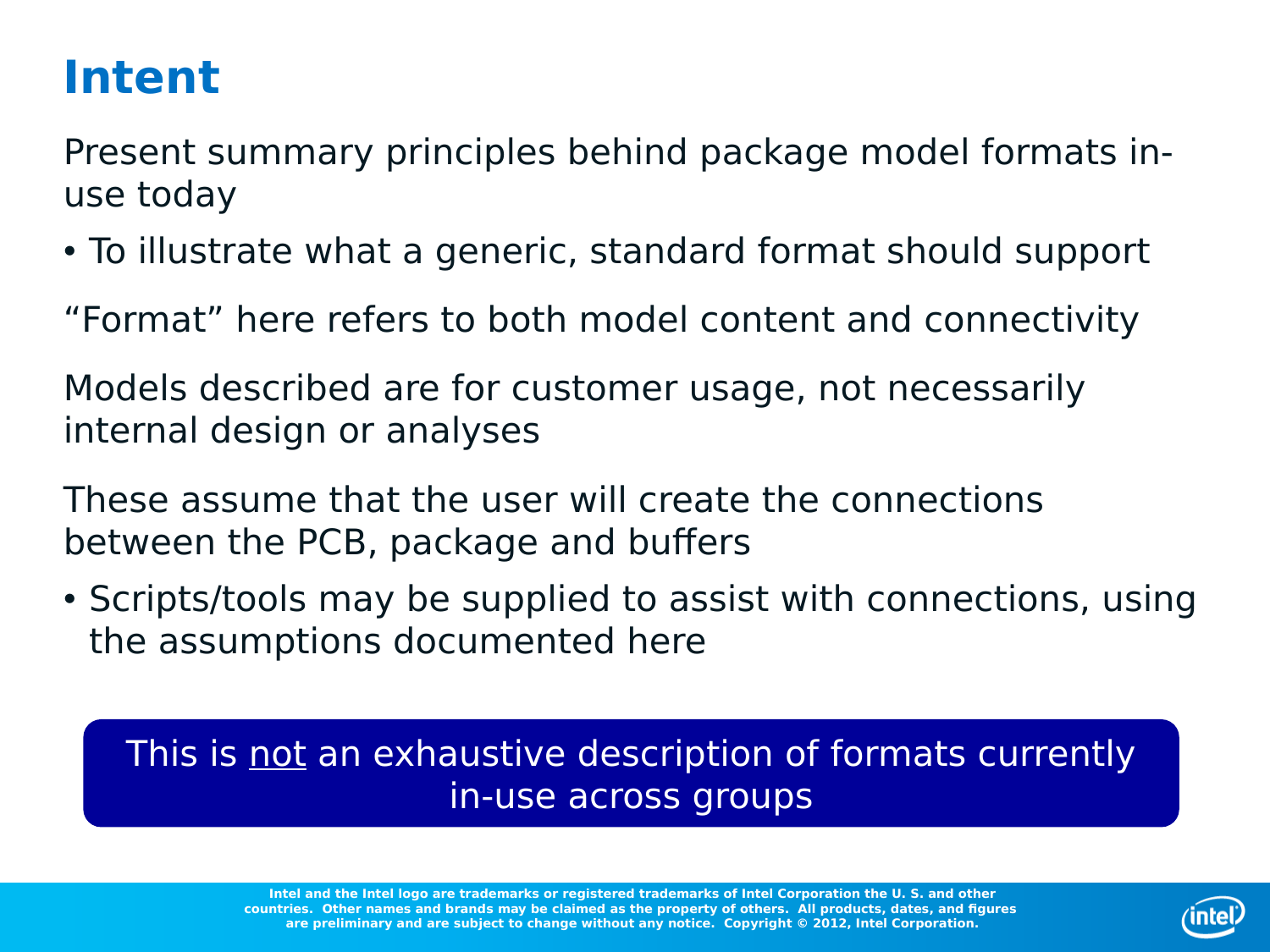

# Intent
Present summary principles behind package model formats in-use today
To illustrate what a generic, standard format should support
“Format” here refers to both model content and connectivity
Models described are for customer usage, not necessarily internal design or analyses
These assume that the user will create the connections between the PCB, package and buffers
Scripts/tools may be supplied to assist with connections, using the assumptions documented here

This is not an exhaustive description of formats currently in-use across groups